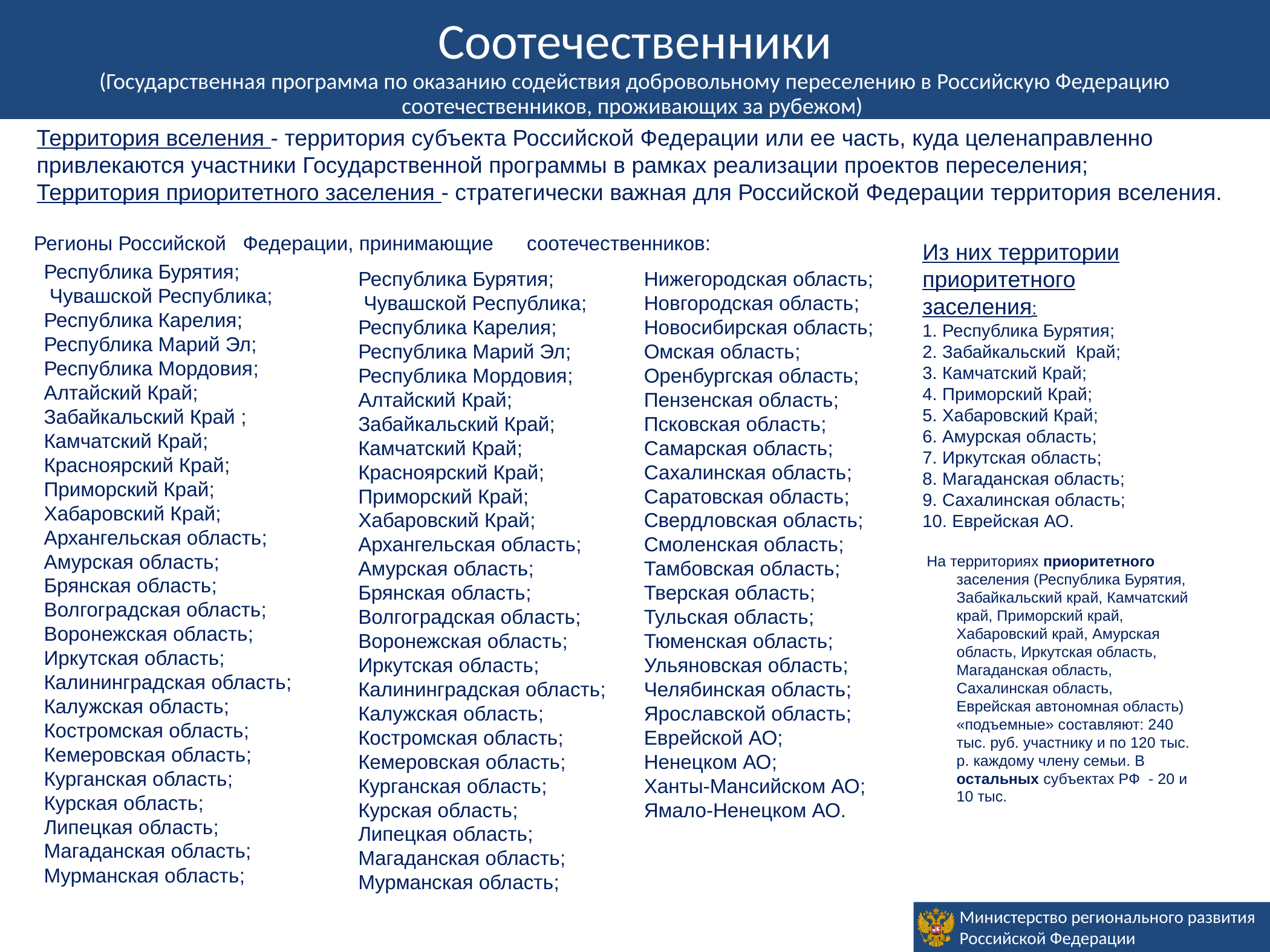

Временное убежище

Соотечественники
(Государственная программа по оказанию содействия добровольному переселению в Российскую Федерацию соотечественников, проживающих за рубежом)

Территория вселения - территория субъекта Российской Федерации или ее часть, куда целенаправленно привлекаются участники Государственной программы в рамках реализации проектов переселения;
Территория приоритетного заселения - стратегически важная для Российской Федерации территория вселения.

 Регионы Российской   Федерации, принимающие      соотечественников:

Из них территории приоритетного заселения:
1. Республика Бурятия;
2. Забайкальский  Край;
3. Камчатский Край;
4. Приморский Край;
5. Хабаровский Край;
6. Амурская область;
7. Иркутская область;
8. Магаданская область;
9. Сахалинская область;
10. Еврейская АО.

 На территориях приоритетного заселения (Республика Бурятия, Забайкальский край, Камчатский край, Приморский край, Хабаровский край, Амурская область, Иркутская область, Магаданская область, Сахалинская область, Еврейская автономная область) «подъемные» составляют: 240 тыс. руб. участнику и по 120 тыс. р. каждому члену семьи. В остальных субъектах РФ  - 20 и 10 тыс.

Республика Бурятия;
 Чувашской Республика;
Республика Карелия;
Республика Марий Эл;
Республика Мордовия;
Алтайский Край;
Забайкальский Край ;
Камчатский Край;
Красноярский Край;
Приморский Край;
Хабаровский Край;
Архангельская область;
Амурская область;
Брянская область;
Волгоградская область;
Воронежская область;
Иркутская область;
Калининградская область;
Калужская область;
Костромская область;
Кемеровская область;
Курганская область;
Курская область;
Липецкая область;
Магаданская область;
Мурманская область;

Республика Бурятия;
 Чувашской Республика;
Республика Карелия;
Республика Марий Эл;
Республика Мордовия;
Алтайский Край;
Забайкальский Край;
Камчатский Край;
Красноярский Край;
Приморский Край;
Хабаровский Край;
Архангельская область;
Амурская область;
Брянская область;
Волгоградская область;
Воронежская область;
Иркутская область;
Калининградская область;
Калужская область;
Костромская область;
Кемеровская область;
Курганская область;
Курская область;
Липецкая область;
Магаданская область;
Мурманская область;

Нижегородская область;
Новгородская область;
Новосибирская область;
Омская область;
Оренбургская область;
Пензенская область;
Псковская область;
Самарская область;
Сахалинская область;
Саратовская область;
Свердловская область;
Смоленская область;
Тамбовская область;
Тверская область;
Тульская область;
Тюменская область;
Ульяновская область;
Челябинская область;
Ярославской область;
Еврейской АО;
Ненецком АО;
Ханты-Мансийском АО;
Ямало-Ненецком АО.